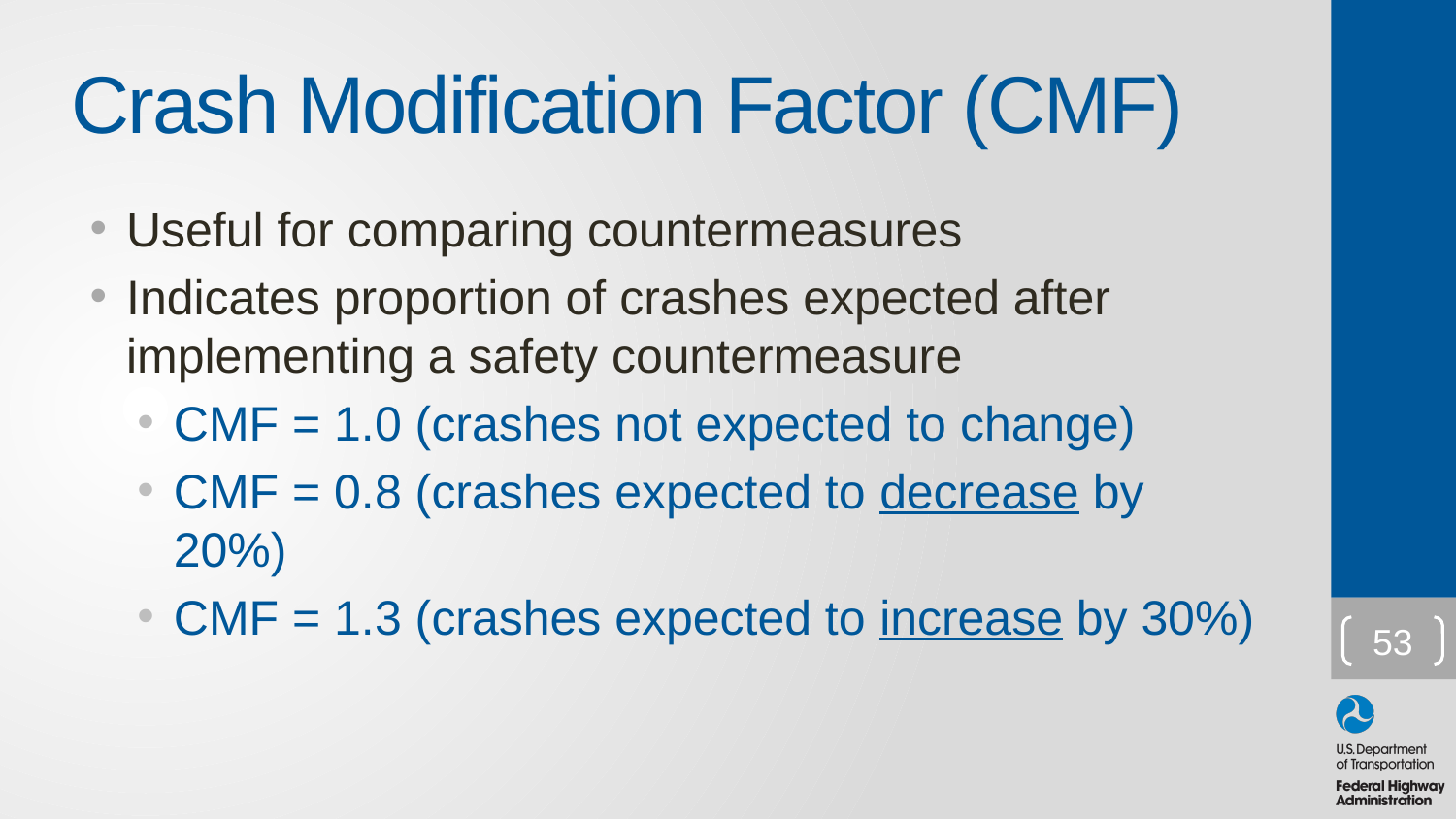

# Crash Modification Factor (CMF)
Useful for comparing countermeasures
Indicates proportion of crashes expected after implementing a safety countermeasure
CMF = 1.0 (crashes not expected to change)
CMF = 0.8 (crashes expected to decrease by 20%)
CMF = 1.3 (crashes expected to increase by 30%)
53